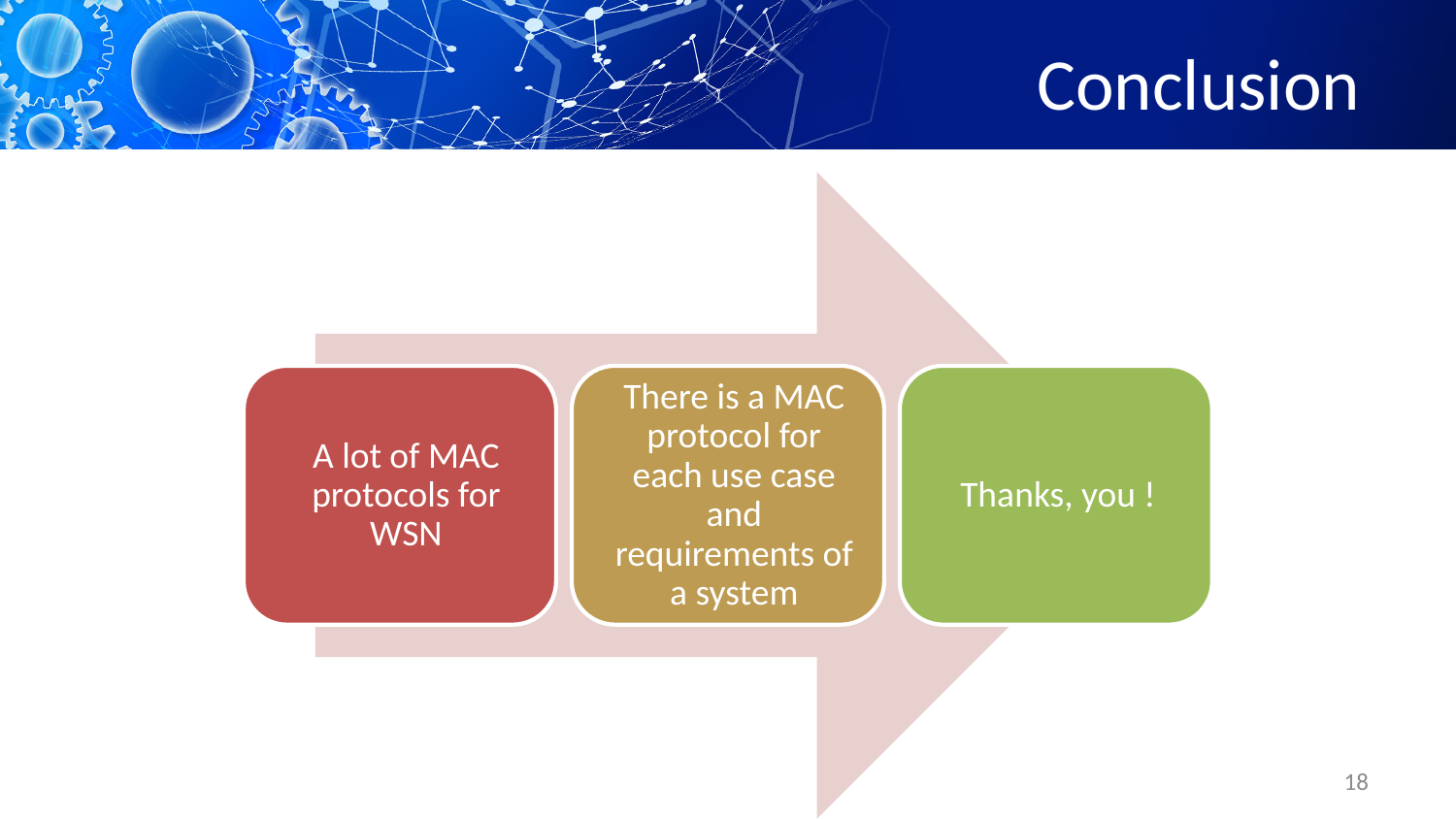

# Conclusion
A lot of MAC protocols for WSN
There is a MAC protocol for each use case and requirements of a system
Thanks, you !
18